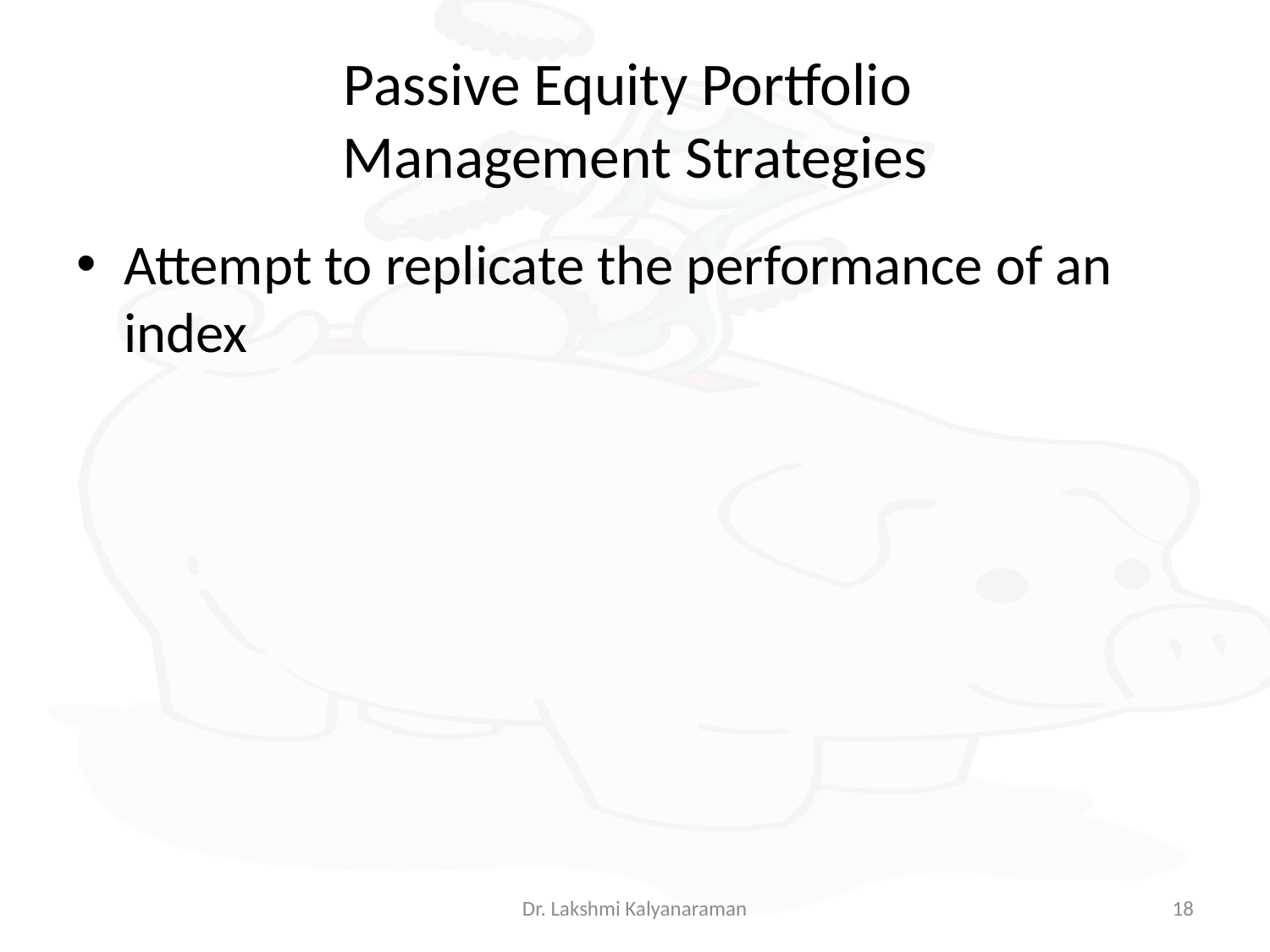

# Passive Equity Portfolio Management Strategies
Attempt to replicate the performance of an index

Dr. Lakshmi Kalyanaraman
18